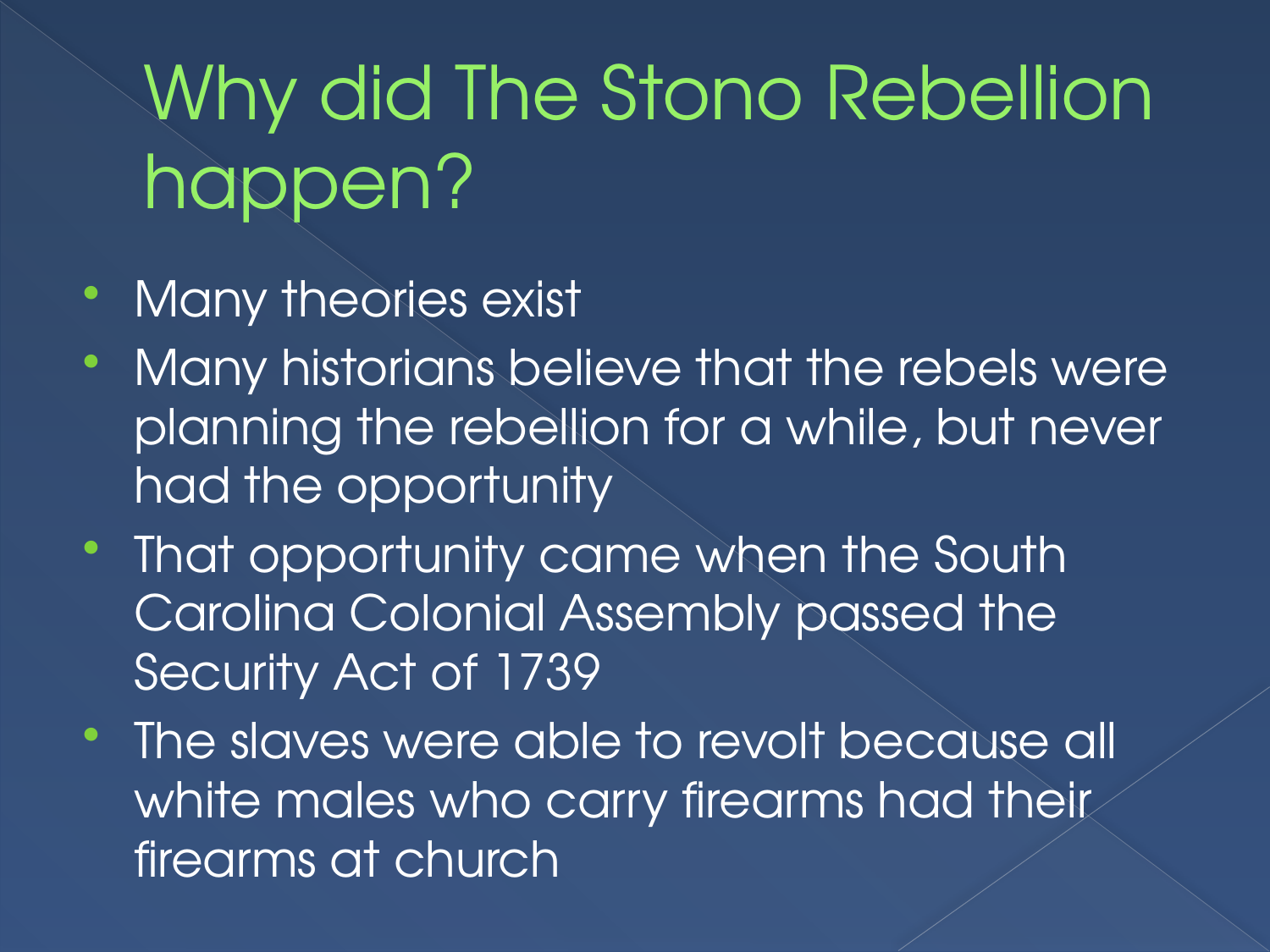

# Why did The Stono Rebellion happen?
Many theories exist
Many historians believe that the rebels were planning the rebellion for a while, but never had the opportunity
That opportunity came when the South Carolina Colonial Assembly passed the Security Act of 1739
The slaves were able to revolt because all white males who carry firearms had their firearms at church